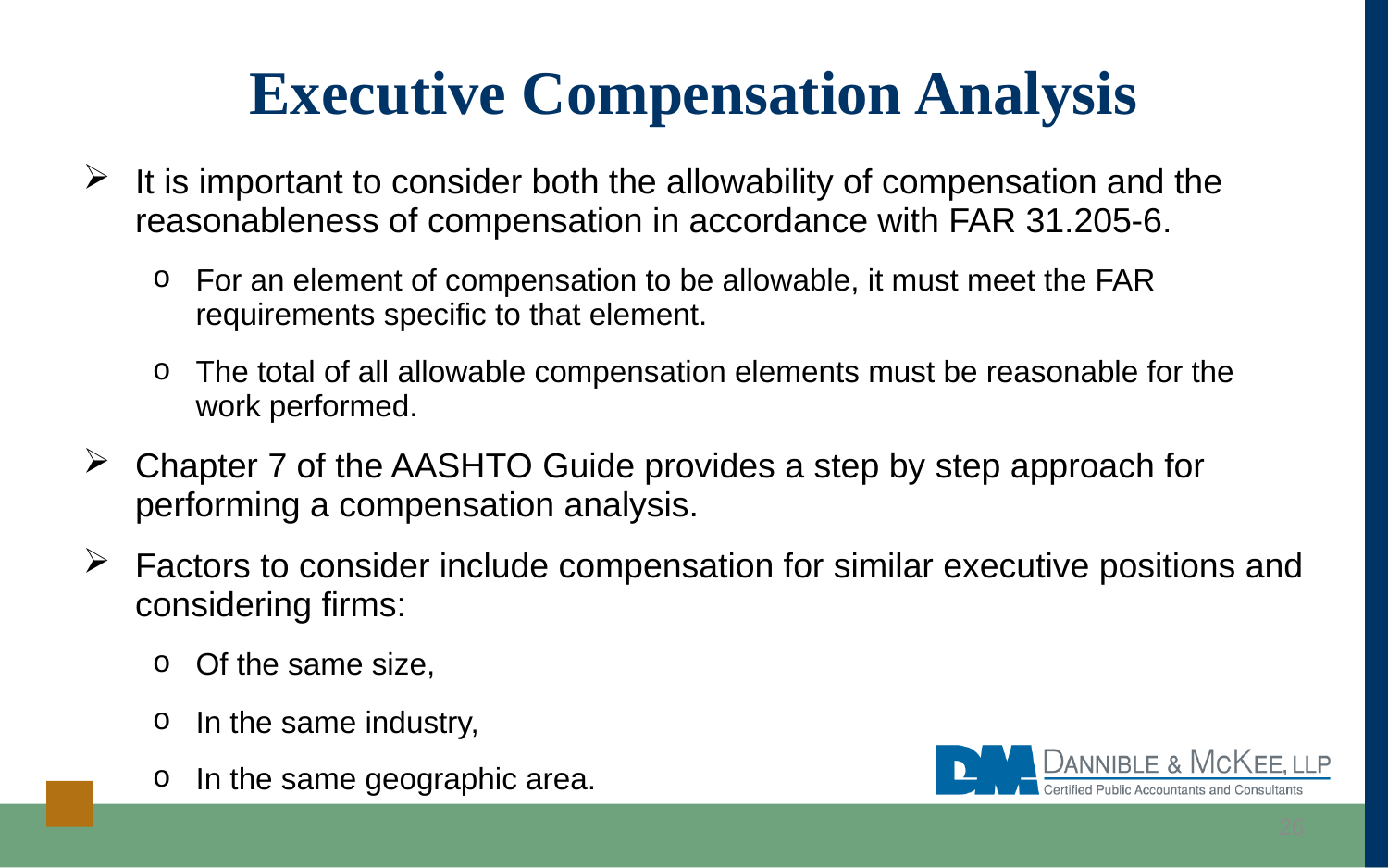

# Executive Compensation Analysis
It is important to consider both the allowability of compensation and the reasonableness of compensation in accordance with FAR 31.205-6.
For an element of compensation to be allowable, it must meet the FAR requirements specific to that element.
The total of all allowable compensation elements must be reasonable for the work performed.
Chapter 7 of the AASHTO Guide provides a step by step approach for performing a compensation analysis.
Factors to consider include compensation for similar executive positions and considering firms:
Of the same size,
In the same industry,
In the same geographic area.
26